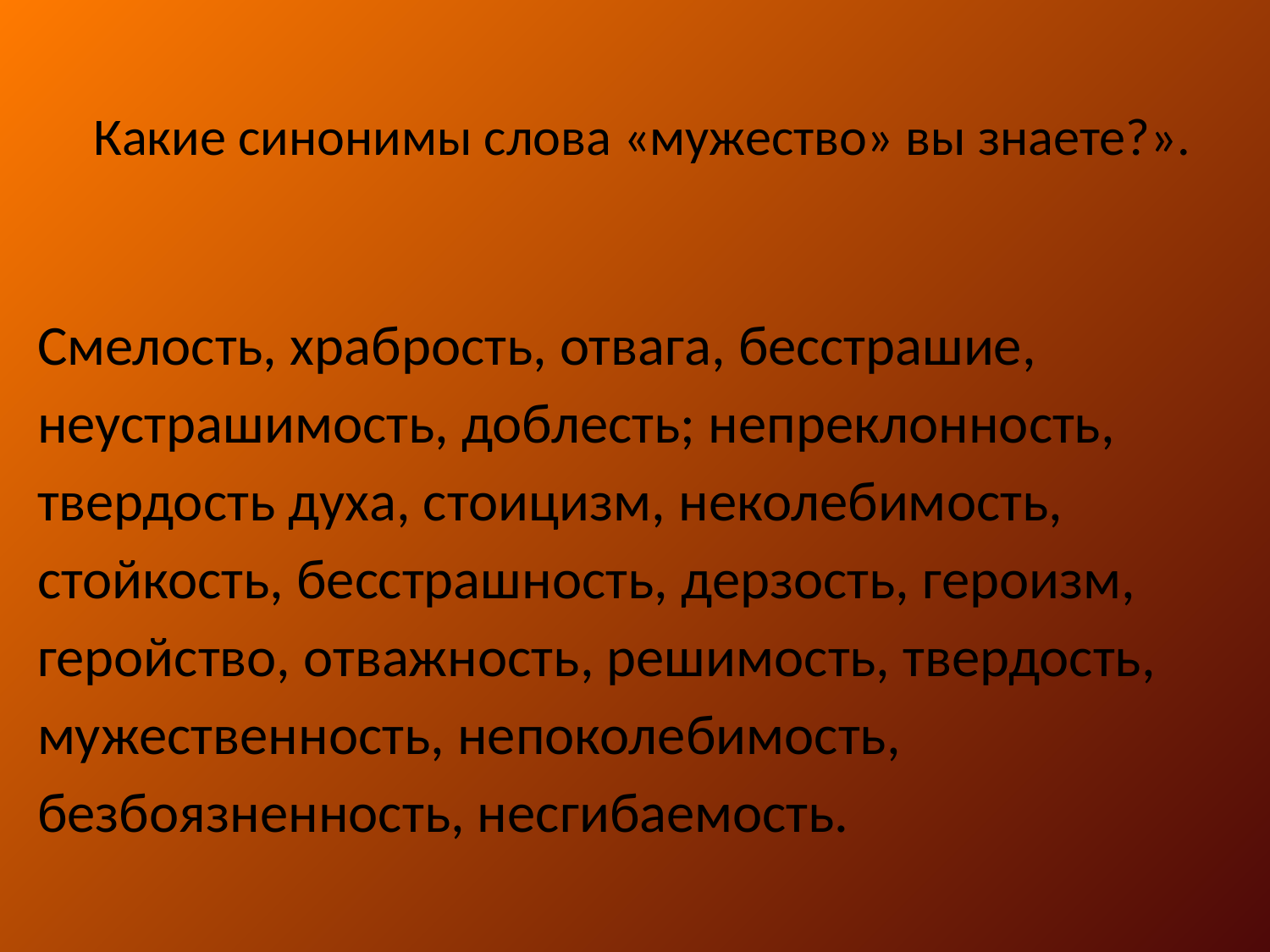

# Какие синонимы слова «мужество» вы знаете?».
Смелость, храбрость, отвага, бесстрашие, неустрашимость, доблесть; непреклонность, твердость духа, стоицизм, неколебимость, стойкость, бесстрашность, дерзость, героизм, геройство, отважность, решимость, твердость, мужественность, непоколебимость, безбоязненность, несгибаемость.